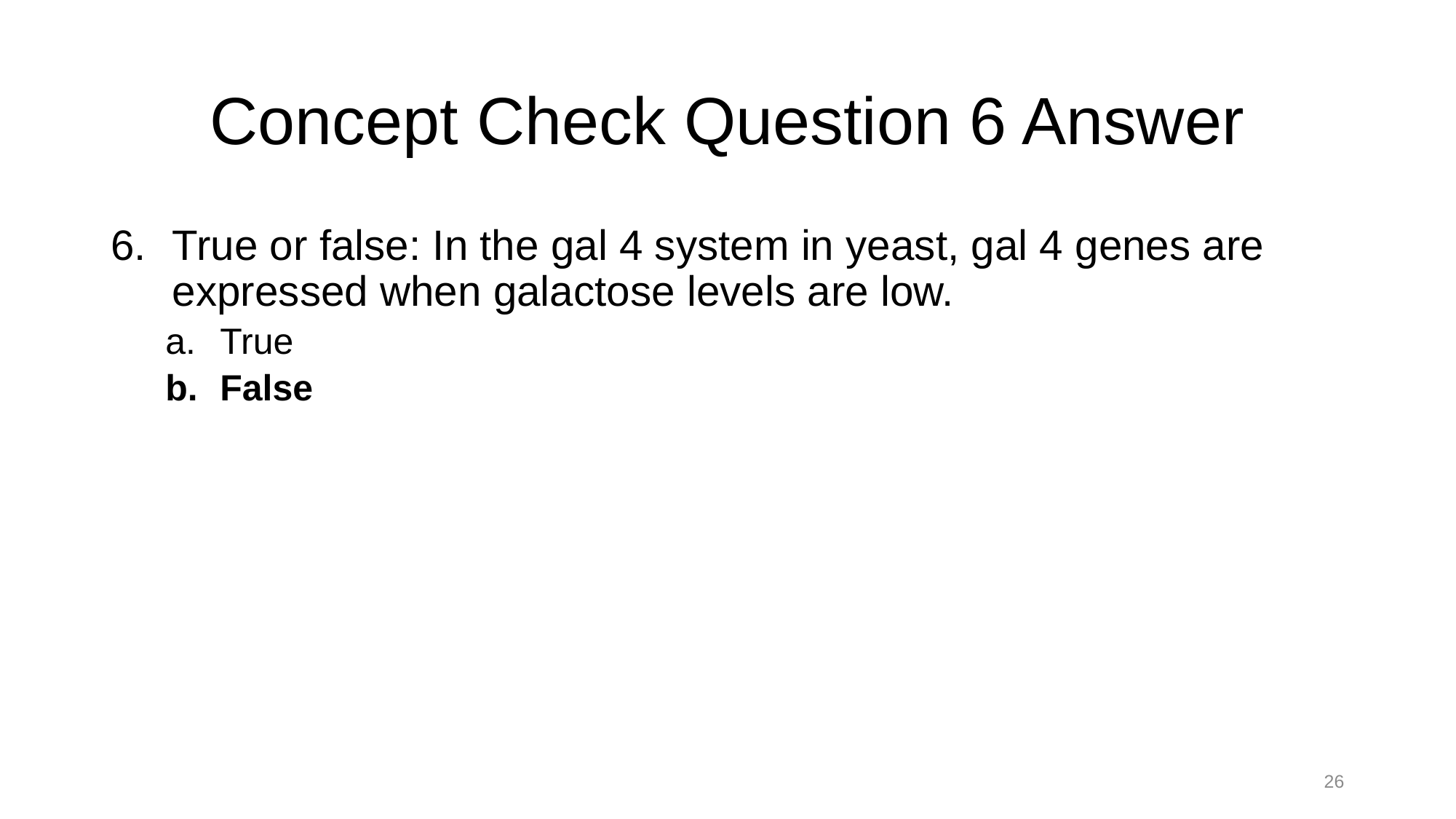

# Concept Check Question 6 Answer
True or false: In the gal 4 system in yeast, gal 4 genes are expressed when galactose levels are low.
True
False

26